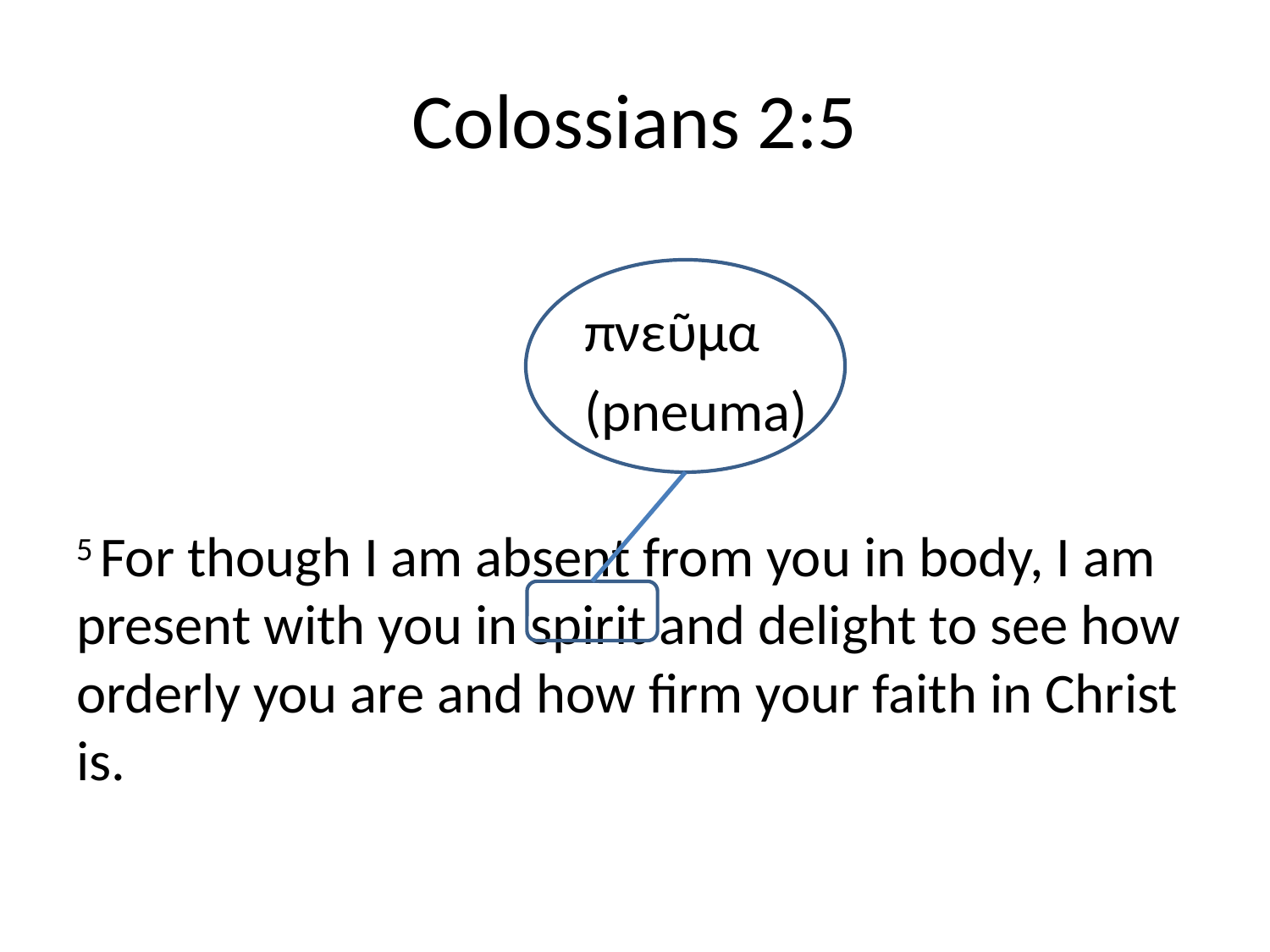

# Colossians 2:5

				πνεῦμα
				(pneuma)

5 For though I am absent from you in body, I am present with you in spirit and delight to see how orderly you are and how firm your faith in Christ is.